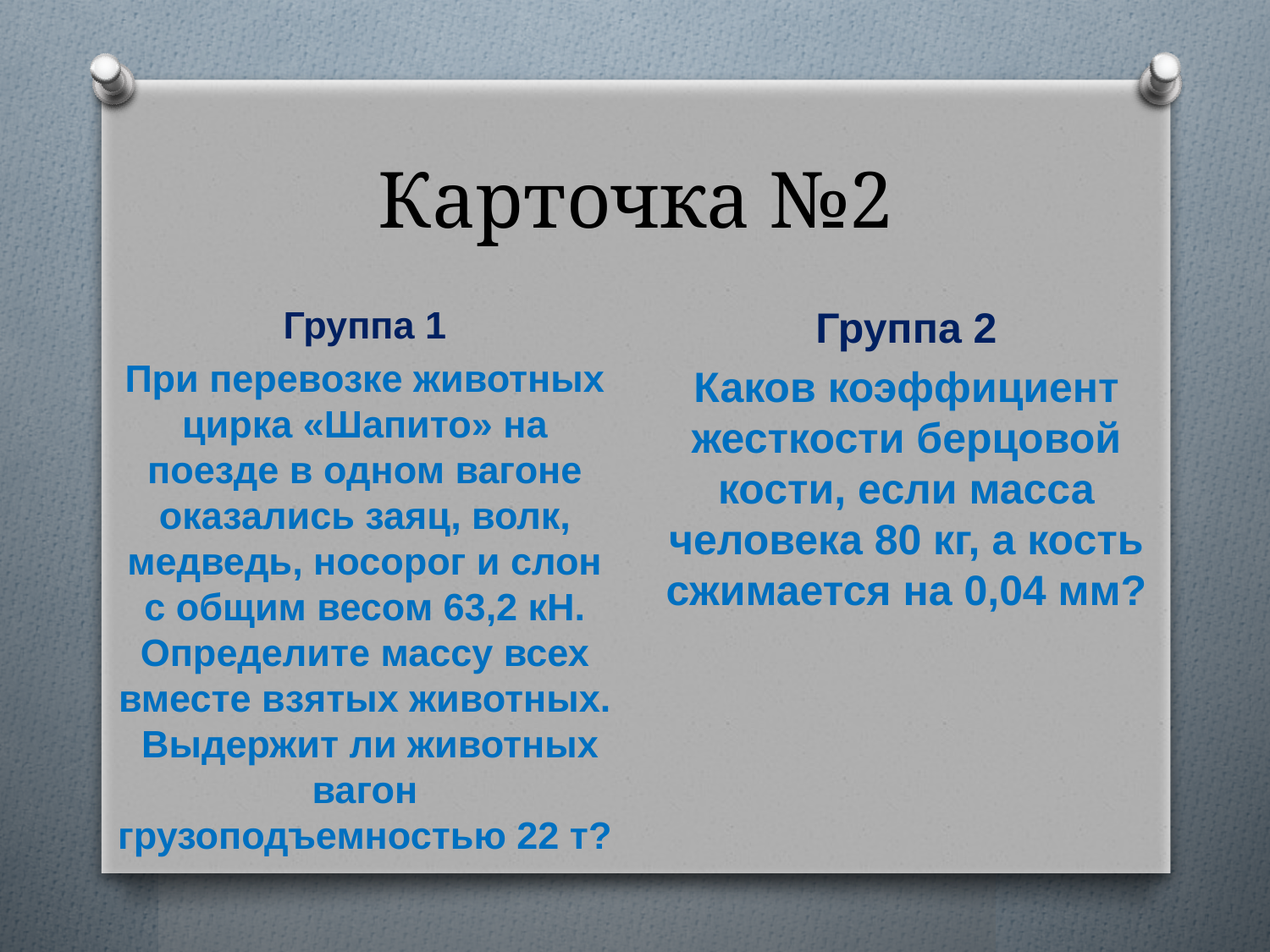

# Карточка №2
Группа 2
Каков коэффициент жесткости берцовой кости, если масса человека 80 кг, а кость сжимается на 0,04 мм?
Группа 1
При перевозке животных цирка «Шапито» на поезде в одном вагоне оказались заяц, волк, медведь, носорог и слон с общим весом 63,2 кН. Определите массу всех вместе взятых животных.  Выдержит ли животных вагон грузоподъемностью 22 т?